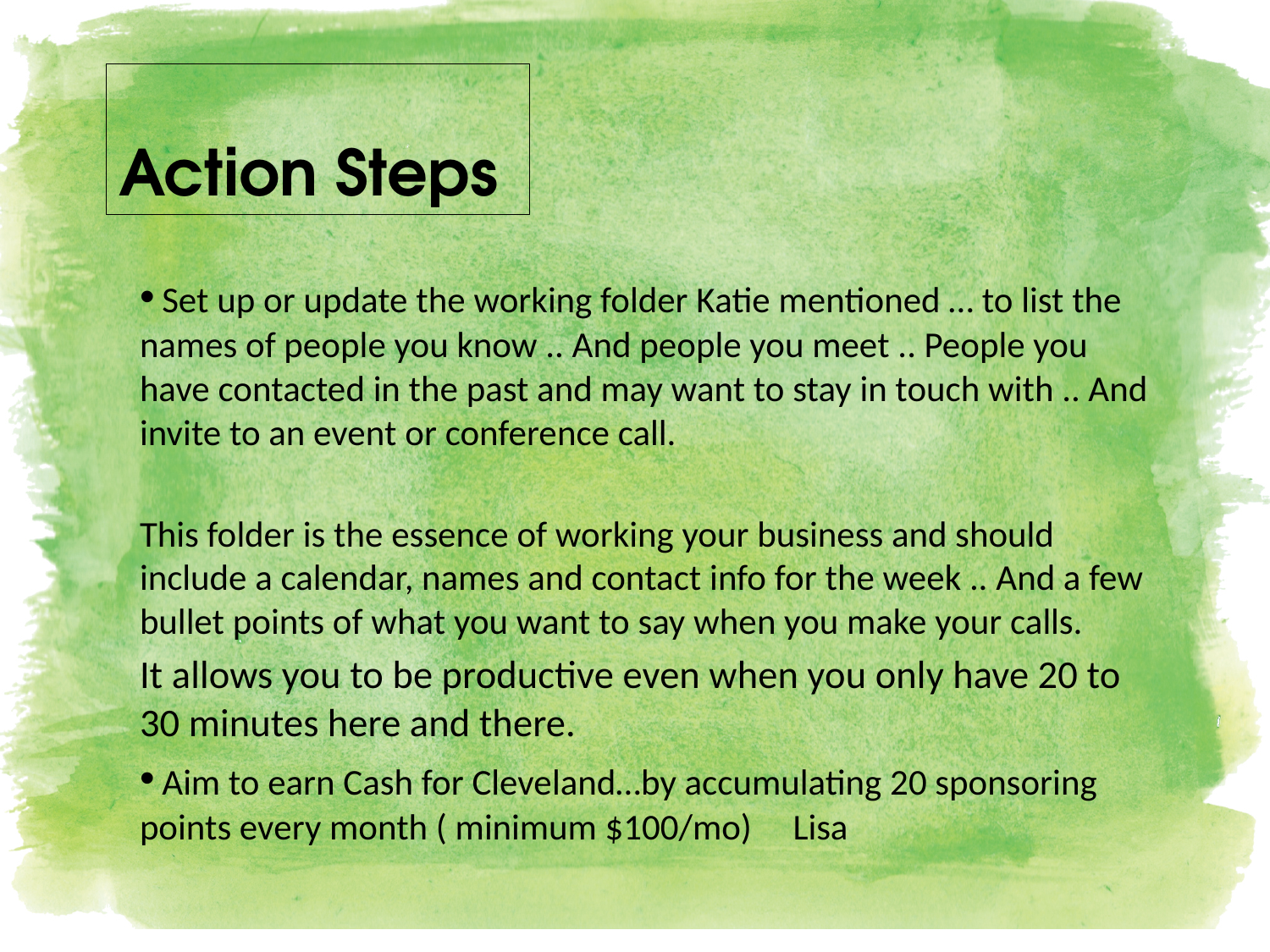

# Action Steps
 Set up or update the working folder Katie mentioned … to list the names of people you know .. And people you meet .. People you have contacted in the past and may want to stay in touch with .. And invite to an event or conference call.

This folder is the essence of working your business and should include a calendar, names and contact info for the week .. And a few bullet points of what you want to say when you make your calls.
It allows you to be productive even when you only have 20 to 30 minutes here and there.
 Aim to earn Cash for Cleveland…by accumulating 20 sponsoring points every month ( minimum $100/mo)     Lisa